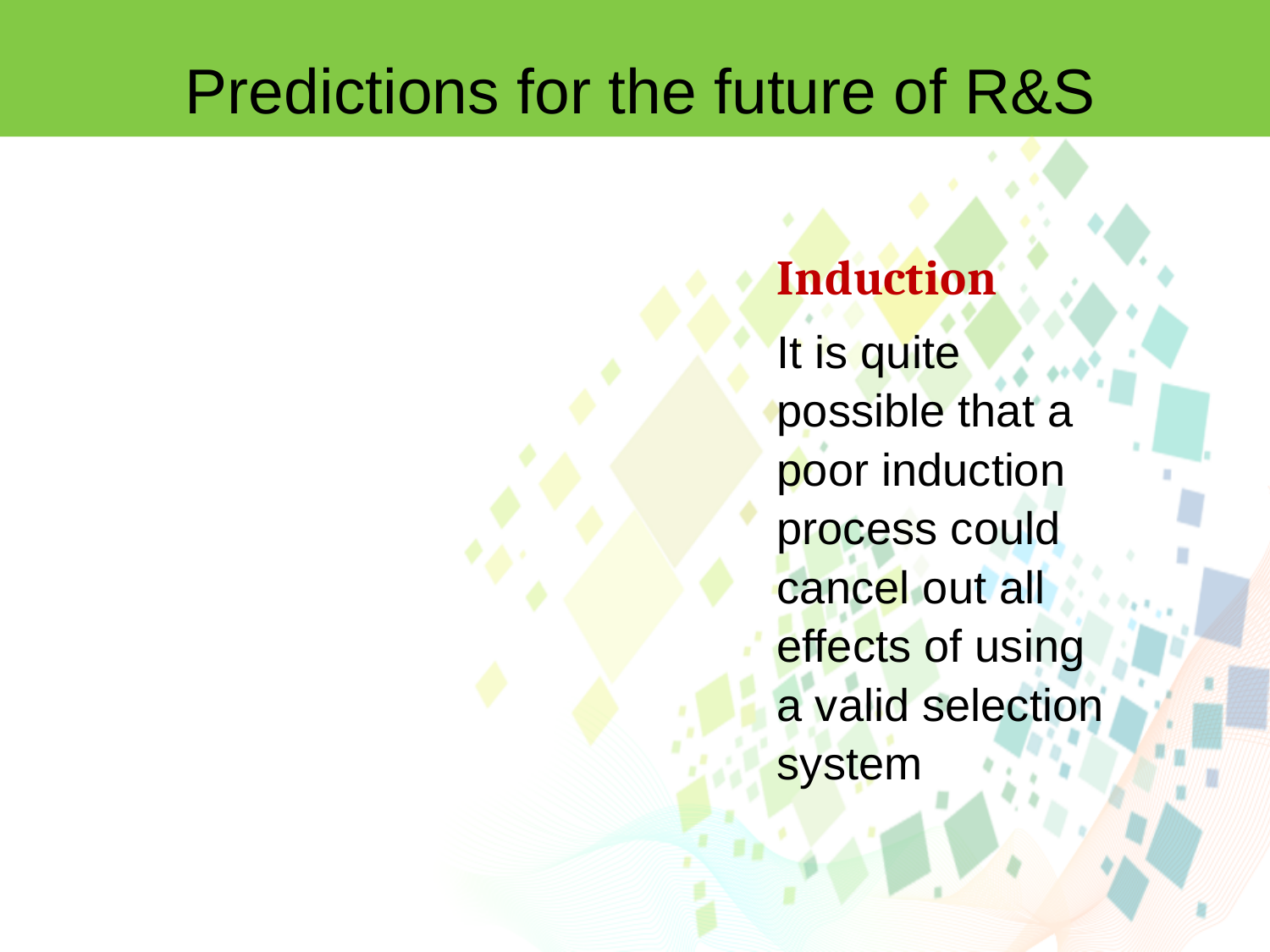

Predictions for the future of R&S
Induction
It is quite possible that a poor induction process could cancel out all effects of using a valid selection system